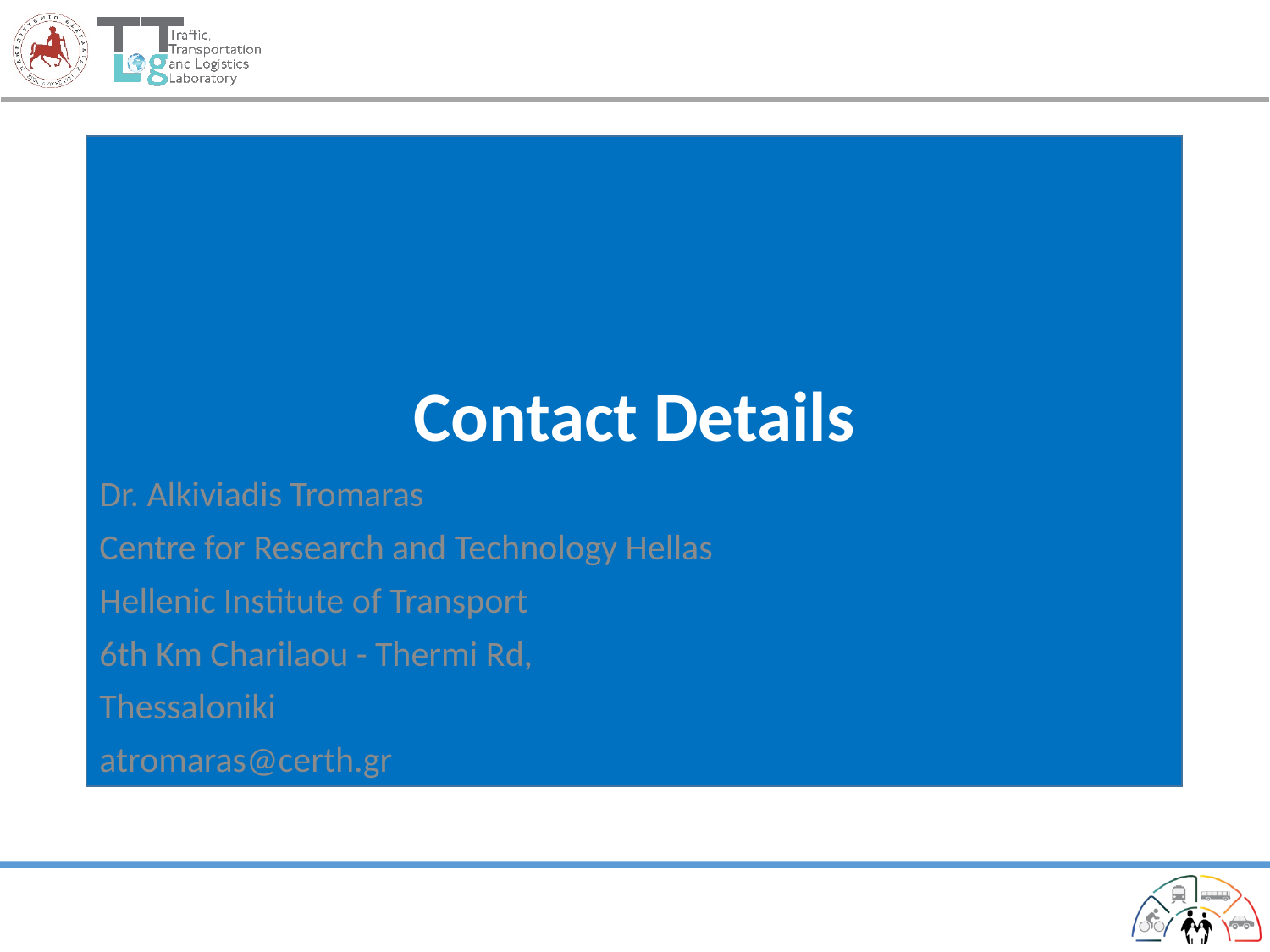

Dr. Alkiviadis Tromaras
Centre for Research and Technology Hellas
Hellenic Institute of Transport
6th Km Charilaou - Thermi Rd,
Thessaloniki
atromaras@certh.gr